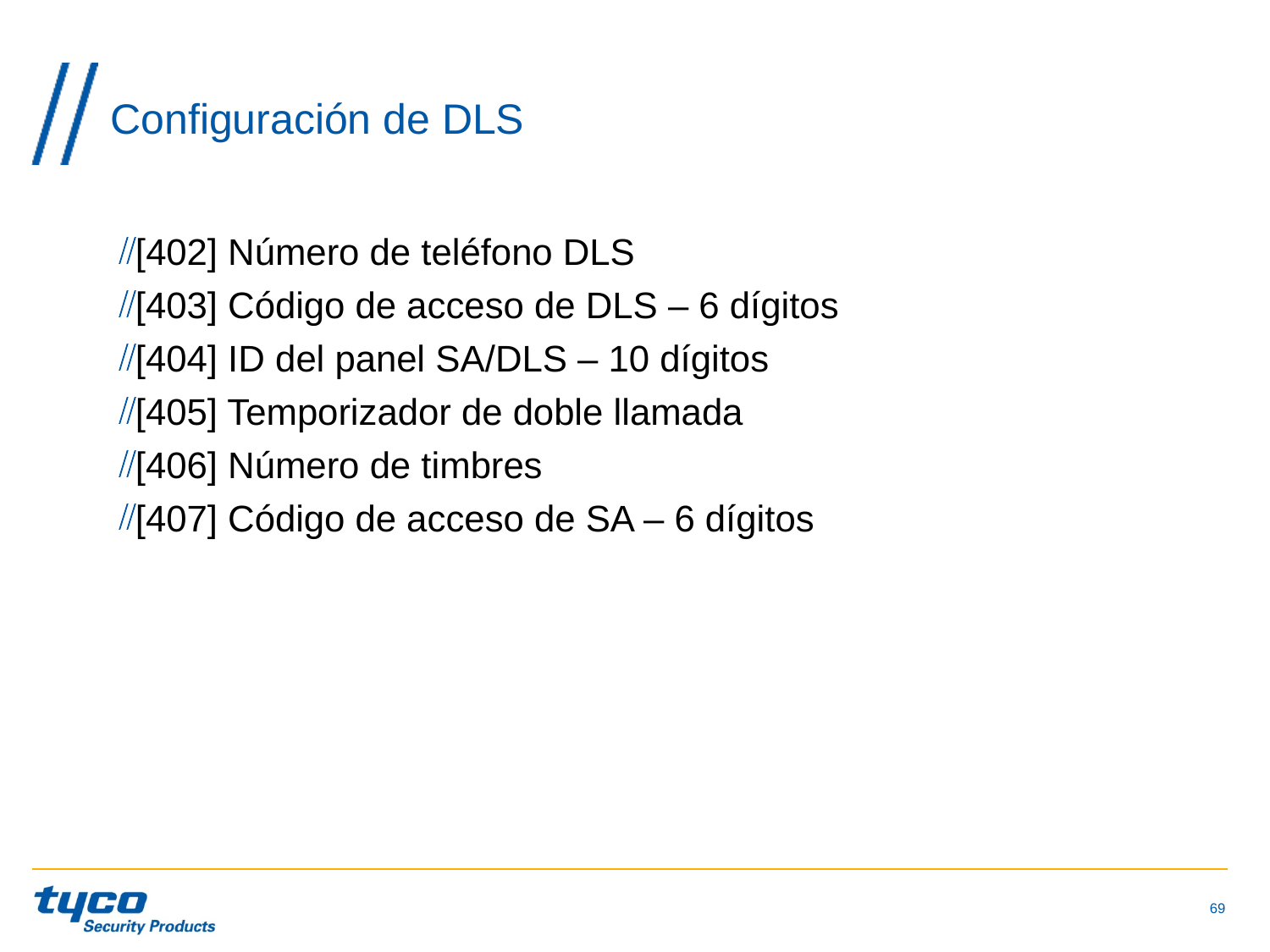

# Configuración de DLS
[402] Número de teléfono DLS
[403] Código de acceso de DLS – 6 dígitos
[404] ID del panel SA/DLS – 10 dígitos
[405] Temporizador de doble llamada
[406] Número de timbres
[407] Código de acceso de SA – 6 dígitos
69